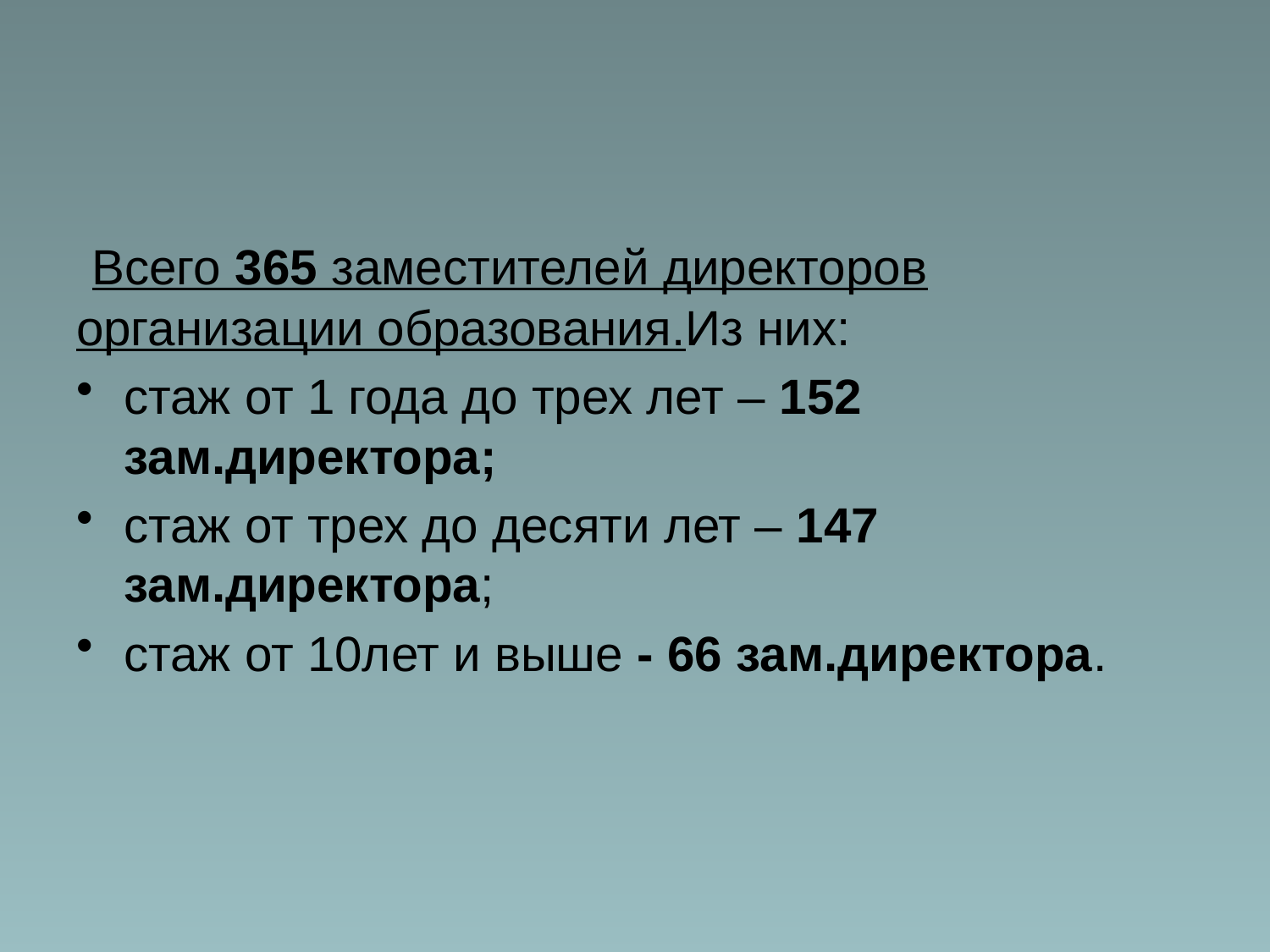

Всего 365 заместителей директоров организации образования.Из них:
стаж от 1 года до трех лет – 152 зам.директора;
стаж от трех до десяти лет – 147 зам.директора;
стаж от 10лет и выше - 66 зам.директора.